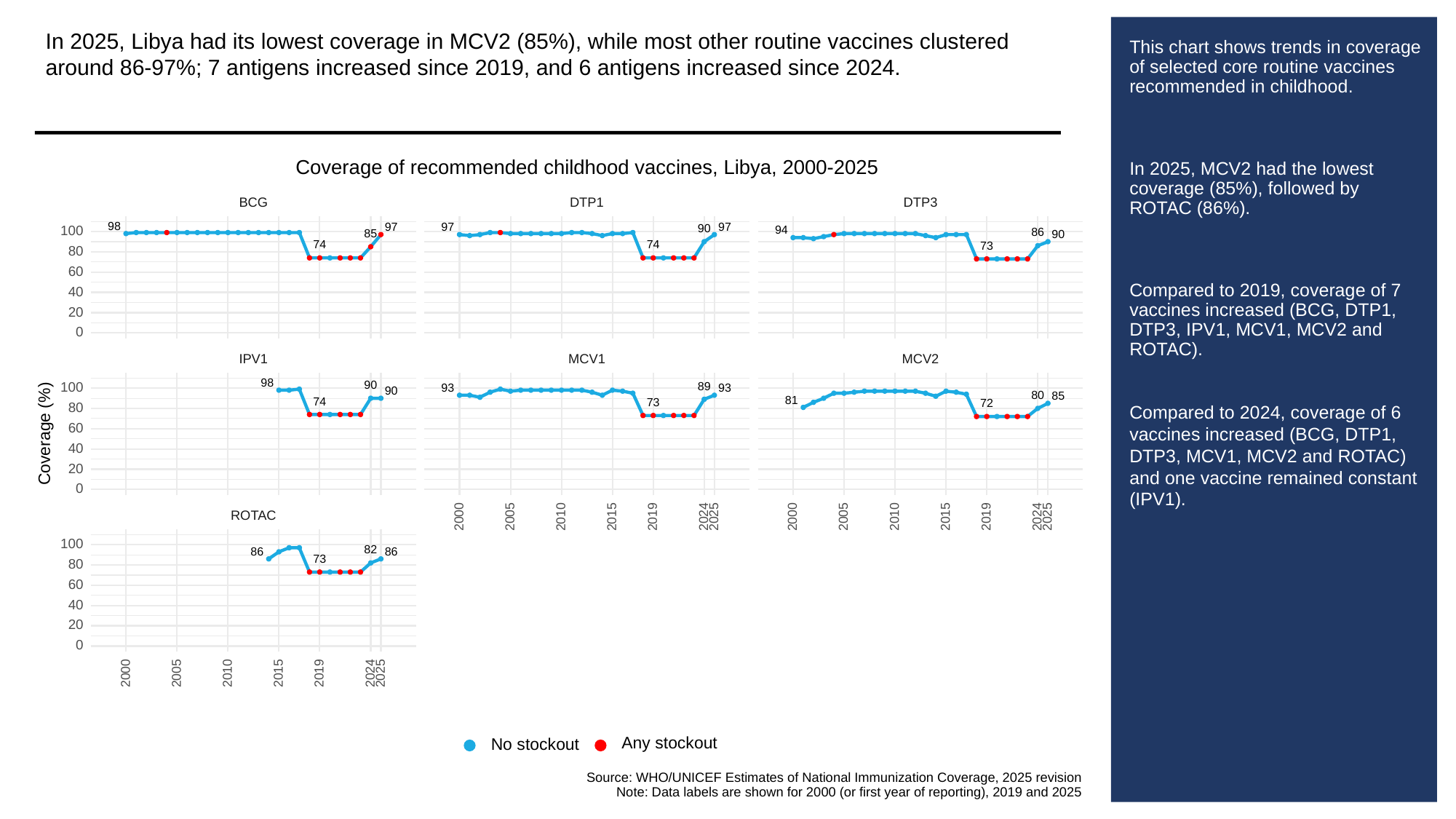

In 2025, Libya had its lowest coverage in MCV2 (85%), while most other routine vaccines clustered around 86-97%; 7 antigens increased since 2019, and 6 antigens increased since 2024.
# This chart shows trends in coverage of selected core routine vaccines recommended in childhood.

In 2025, MCV2 had the lowest coverage (85%), followed by ROTAC (86%).

Compared to 2019, coverage of 7 vaccines increased (BCG, DTP1, DTP3, IPV1, MCV1, MCV2 and ROTAC).

Compared to 2024, coverage of 6 vaccines increased (BCG, DTP1, DTP3, MCV1, MCV2 and ROTAC) and one vaccine remained constant (IPV1).

Coverage of recommended childhood vaccines, Libya, 2000-2025
BCG
DTP3
DTP1

98
97
97
97
90
100
94
86
85

90

74
74

73

80

60

40

20

0

MCV1
MCV2
IPV1

98
90
89
100
93
93

90

80

85

81

74

73
72

80

60
Coverage (%)

40

20

0

ROTAC
2000
2005
2010
2015
2019
2024
2025
2000
2005
2010
2015
2019
2024
2025

100

82

86
86

73

80

60

40

20

0

2000
2005
2010
2015
2019
2024
2025
Any stockout
No stockout

Source: WHO/UNICEF Estimates of National Immunization Coverage, 2025 revision
Note: Data labels are shown for 2000 (or first year of reporting), 2019 and 2025